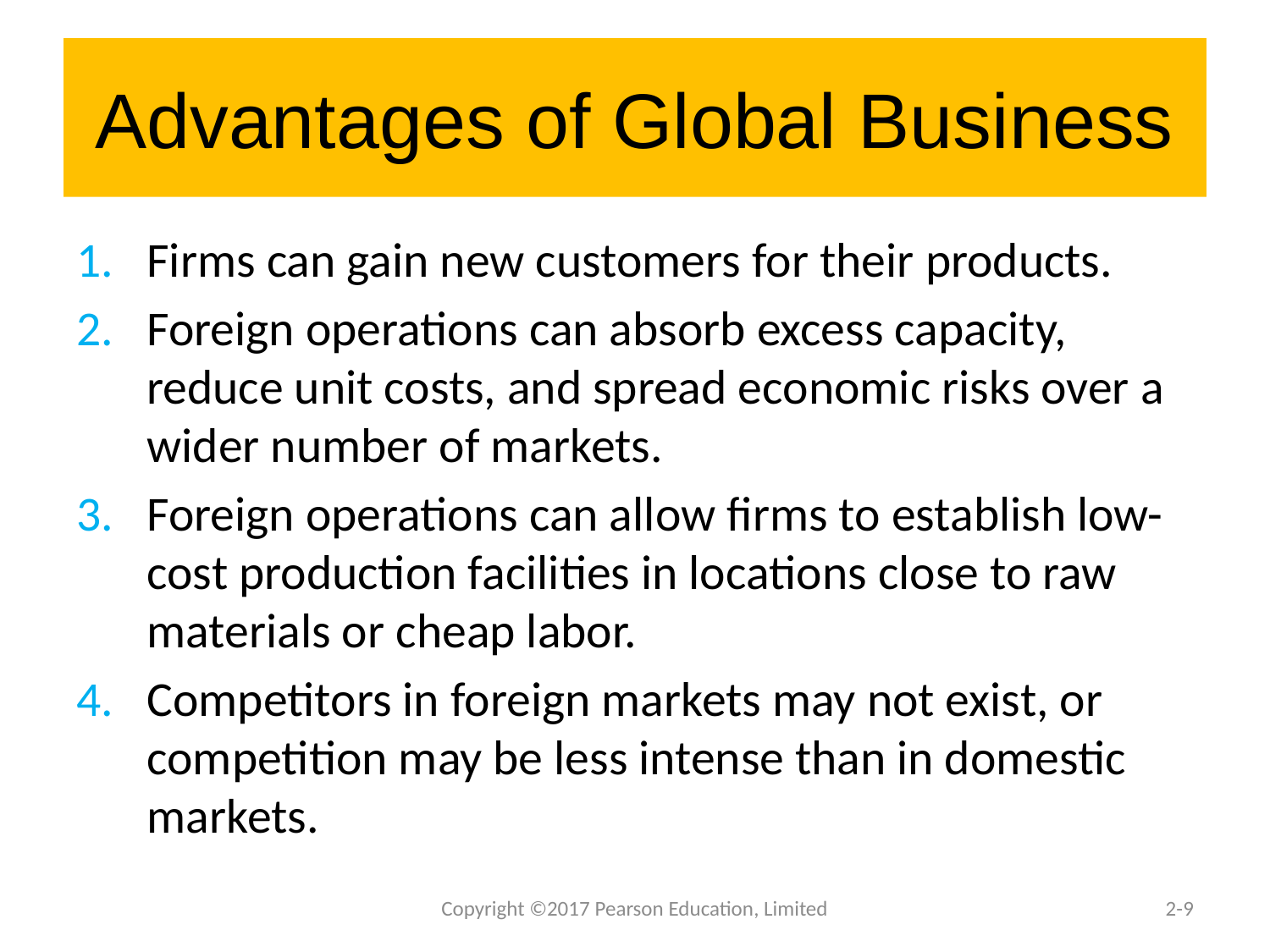

# Advantages of Global Business
Firms can gain new customers for their products.
Foreign operations can absorb excess capacity, reduce unit costs, and spread economic risks over a wider number of markets.
Foreign operations can allow firms to establish low-cost production facilities in locations close to raw materials or cheap labor.
Competitors in foreign markets may not exist, or competition may be less intense than in domestic markets.
Copyright ©2017 Pearson Education, Limited
2-9